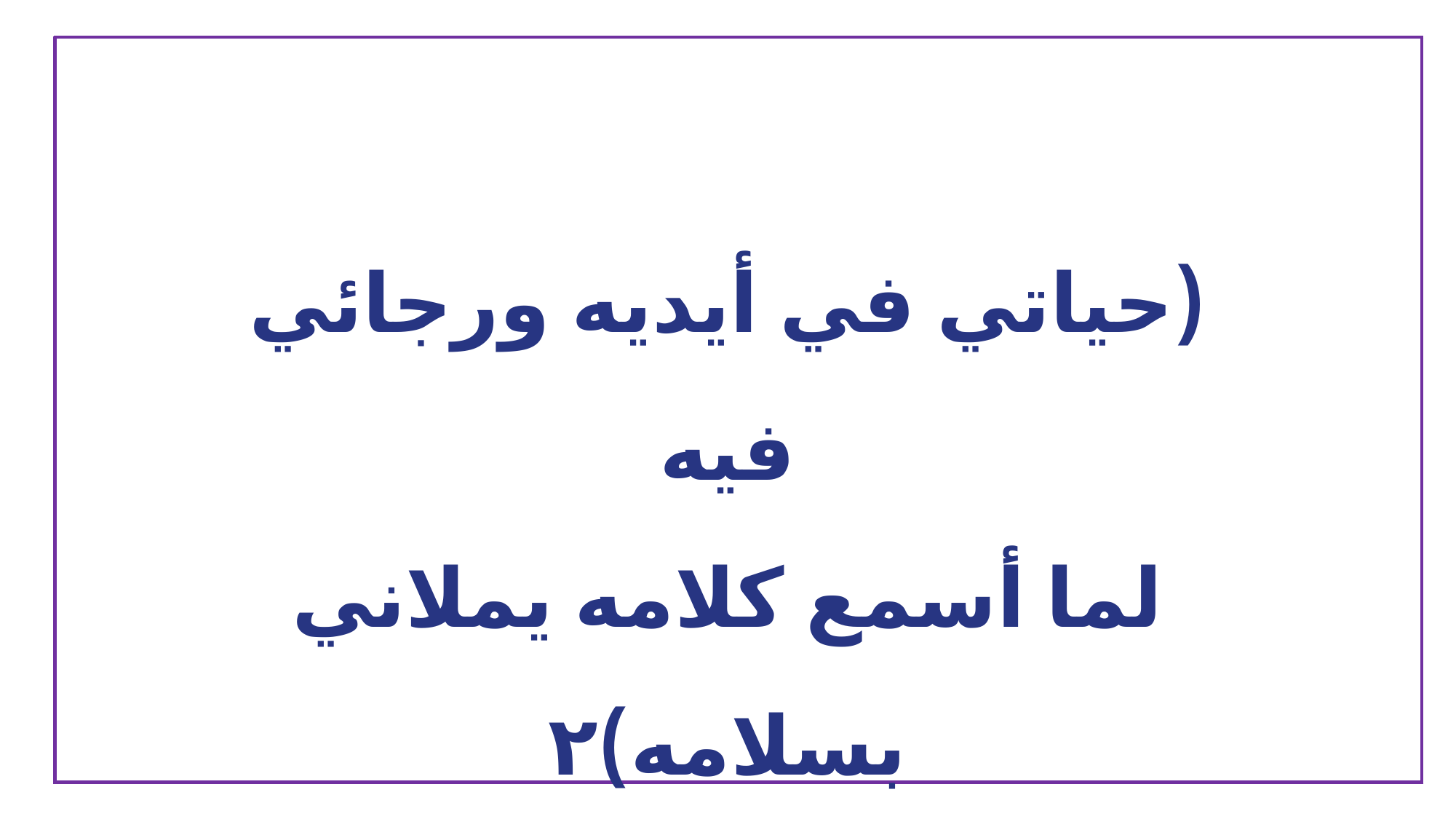

(حياتي في أيديه ورجائي فيه
لما أسمع كلامه يملاني بسلامه)٢